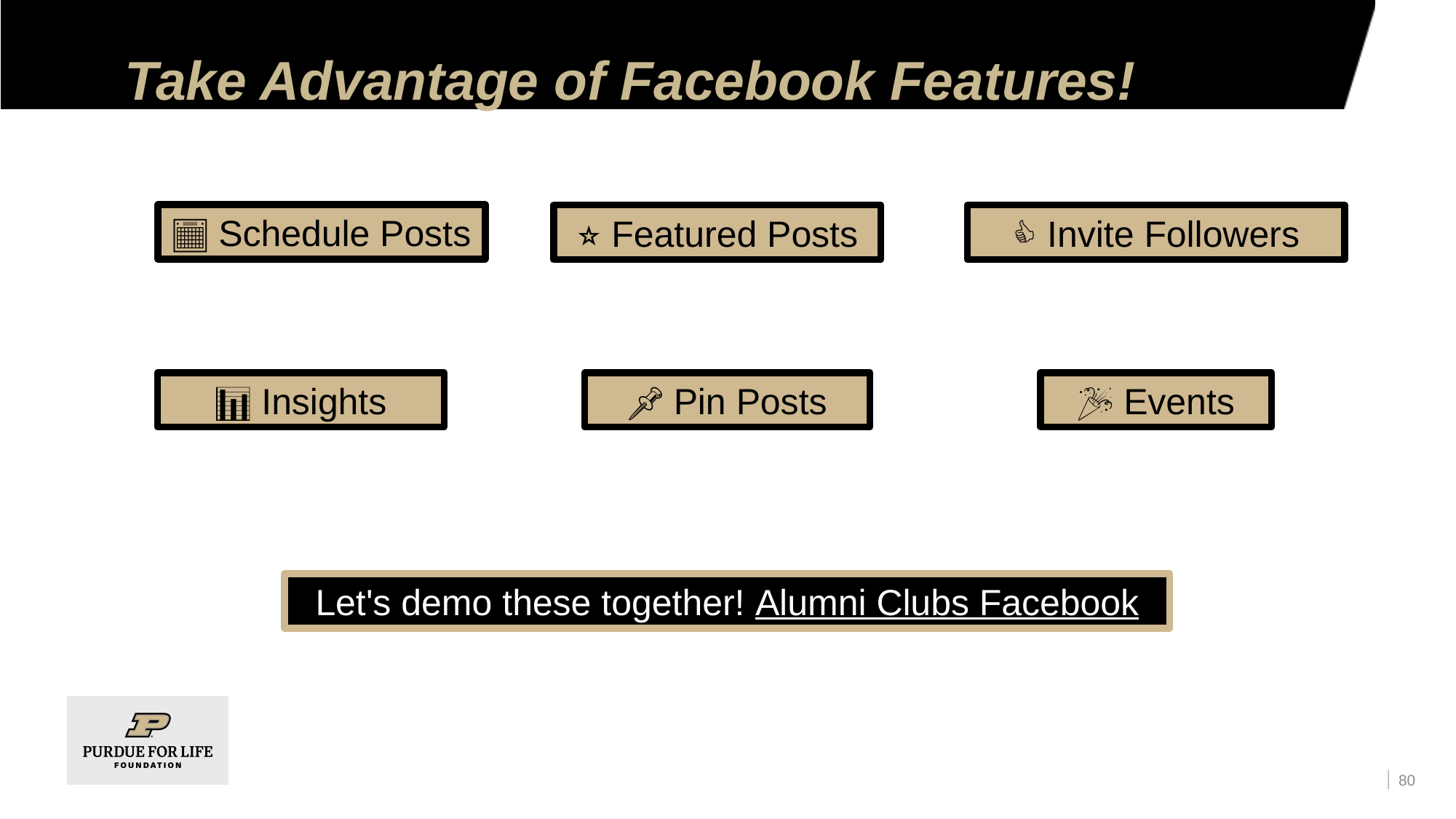

# Take Advantage of Facebook Features!
📅 Schedule Posts
👍 Invite Followers
⭐ Featured Posts
🎉 Events
📊 Insights
📌 Pin Posts
Let's demo these together! Alumni Clubs Facebook